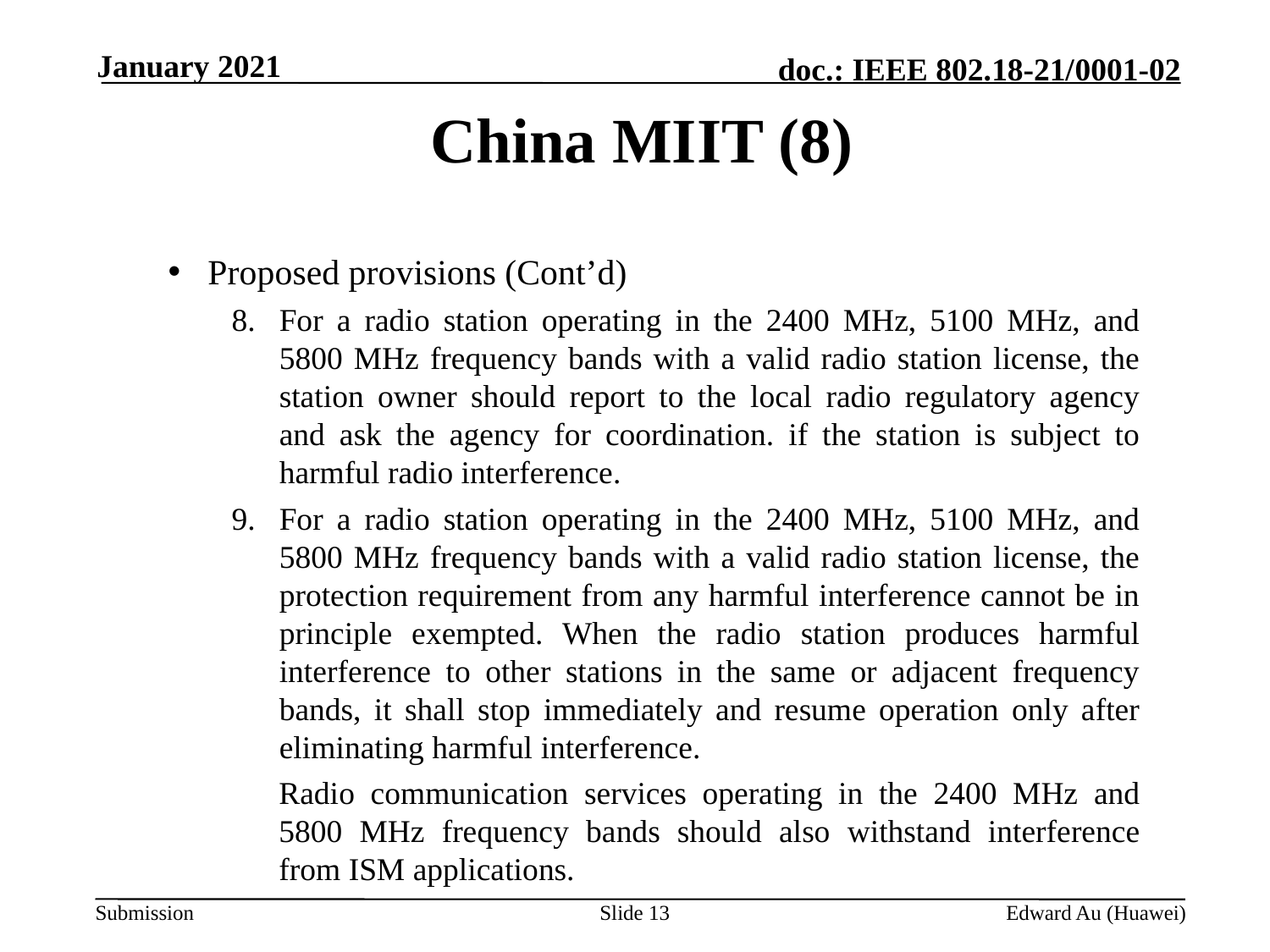

January 2021
# China MIIT (8)
Proposed provisions (Cont’d)
For a radio station operating in the 2400 MHz, 5100 MHz, and 5800 MHz frequency bands with a valid radio station license, the station owner should report to the local radio regulatory agency and ask the agency for coordination. if the station is subject to harmful radio interference.
For a radio station operating in the 2400 MHz, 5100 MHz, and 5800 MHz frequency bands with a valid radio station license, the protection requirement from any harmful interference cannot be in principle exempted. When the radio station produces harmful interference to other stations in the same or adjacent frequency bands, it shall stop immediately and resume operation only after eliminating harmful interference.
	Radio communication services operating in the 2400 MHz and 5800 MHz frequency bands should also withstand interference from ISM applications.

Slide 13
Edward Au (Huawei)